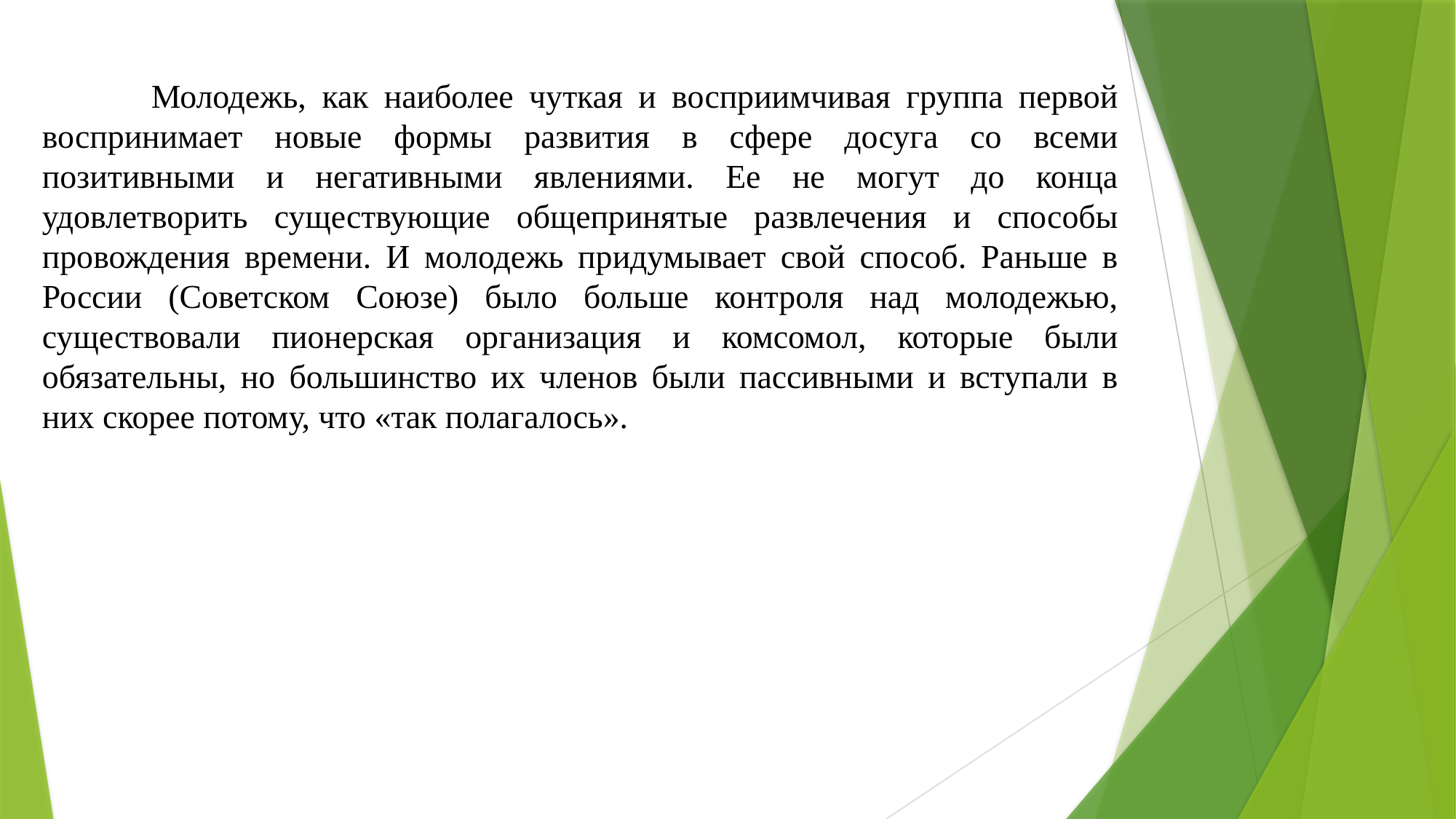

Молодежь, как наиболее чуткая и восприимчивая группа первой воспринимает новые формы развития в сфере досуга со всеми позитивными и негативными явлениями. Ее не могут до конца удовлетворить существующие общепринятые развлечения и способы провождения времени. И молодежь придумывает свой способ. Раньше в России (Советском Союзе) было больше контроля над молодежью, существовали пионерская организация и комсомол, которые были обязательны, но большинство их членов были пассивными и вступали в них скорее потому, что «так полагалось».